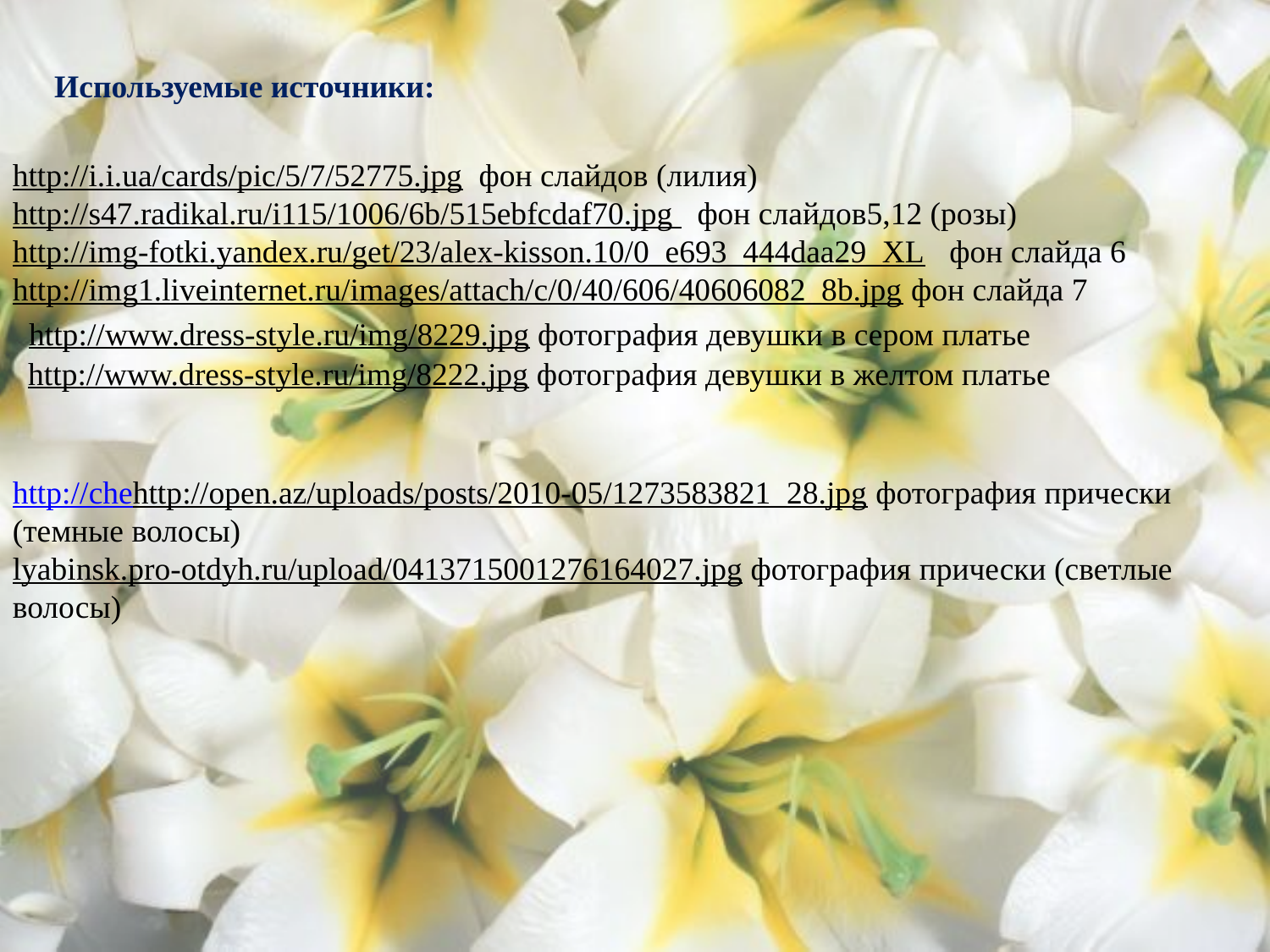

Используемые источники:
http://i.i.ua/cards/pic/5/7/52775.jpg  фон слайдов (лилия)
http://s47.radikal.ru/i115/1006/6b/515ebfcdaf70.jpg   фон слайдов5,12 (розы)
http://img-fotki.yandex.ru/get/23/alex-kisson.10/0_e693_444daa29_XL   фон слайда 6
http://img1.liveinternet.ru/images/attach/c/0/40/606/40606082_8b.jpg фон слайда 7
http://www.dress-style.ru/img/8229.jpg фотография девушки в сером платье
http://www.dress-style.ru/img/8222.jpg фотография девушки в желтом платье
http://chehttp://open.az/uploads/posts/2010-05/1273583821_28.jpg фотография прически (темные волосы)
lyabinsk.pro-otdyh.ru/upload/0413715001276164027.jpg фотография прически (светлые волосы)